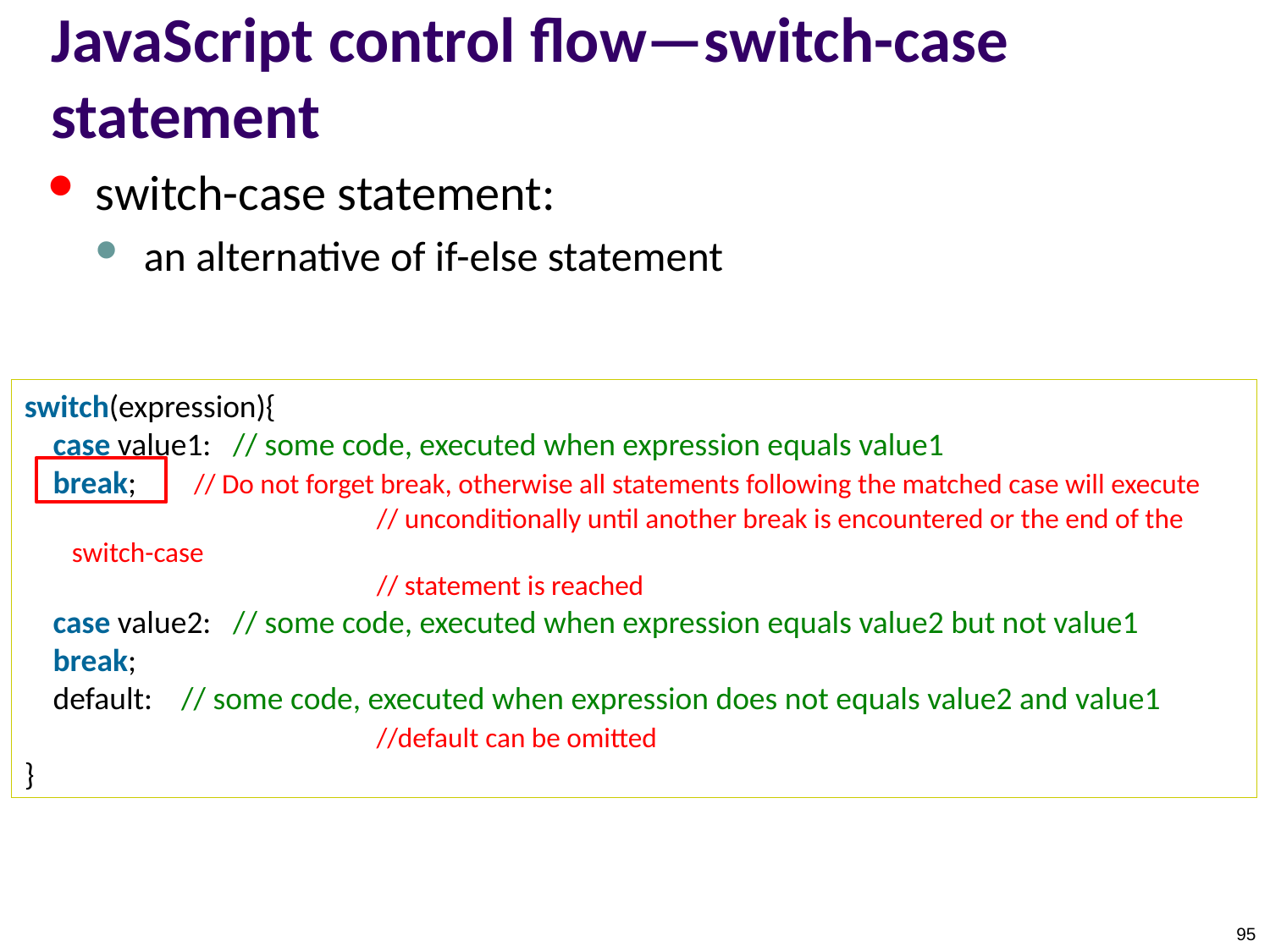

# JavaScript control flow—switch-case statement
switch-case statement:
an alternative of if-else statement

switch(expression){
    case value1:   // some code, executed when expression equals value1
    break;        // Do not forget break, otherwise all statements following the matched case will execute
			        // unconditionally until another break is encountered or the end of the switch-case
			        // statement is reached
    case value2:   // some code, executed when expression equals value2 but not value1
    break;
    default:    // some code, executed when expression does not equals value2 and value1
			       //default can be omitted
}

95